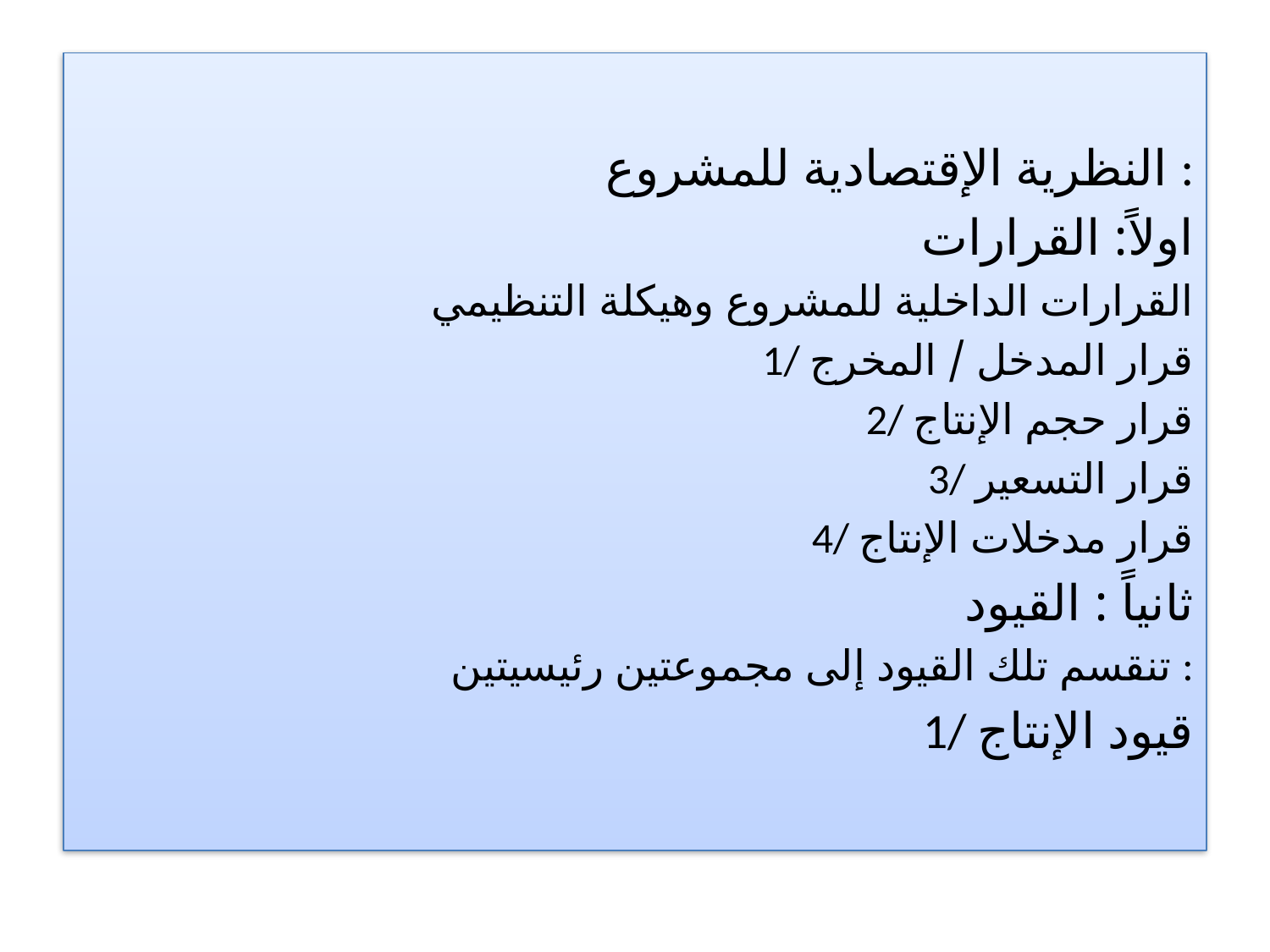

النظرية الإقتصادية للمشروع :
اولاً: القرارات
القرارات الداخلية للمشروع وهيكلة التنظيمي
1/ قرار المدخل / المخرج
2/ قرار حجم الإنتاج
3/ قرار التسعير
4/ قرار مدخلات الإنتاج
ثانياً : القيود
تنقسم تلك القيود إلى مجموعتين رئيسيتين :
1/ قيود الإنتاج